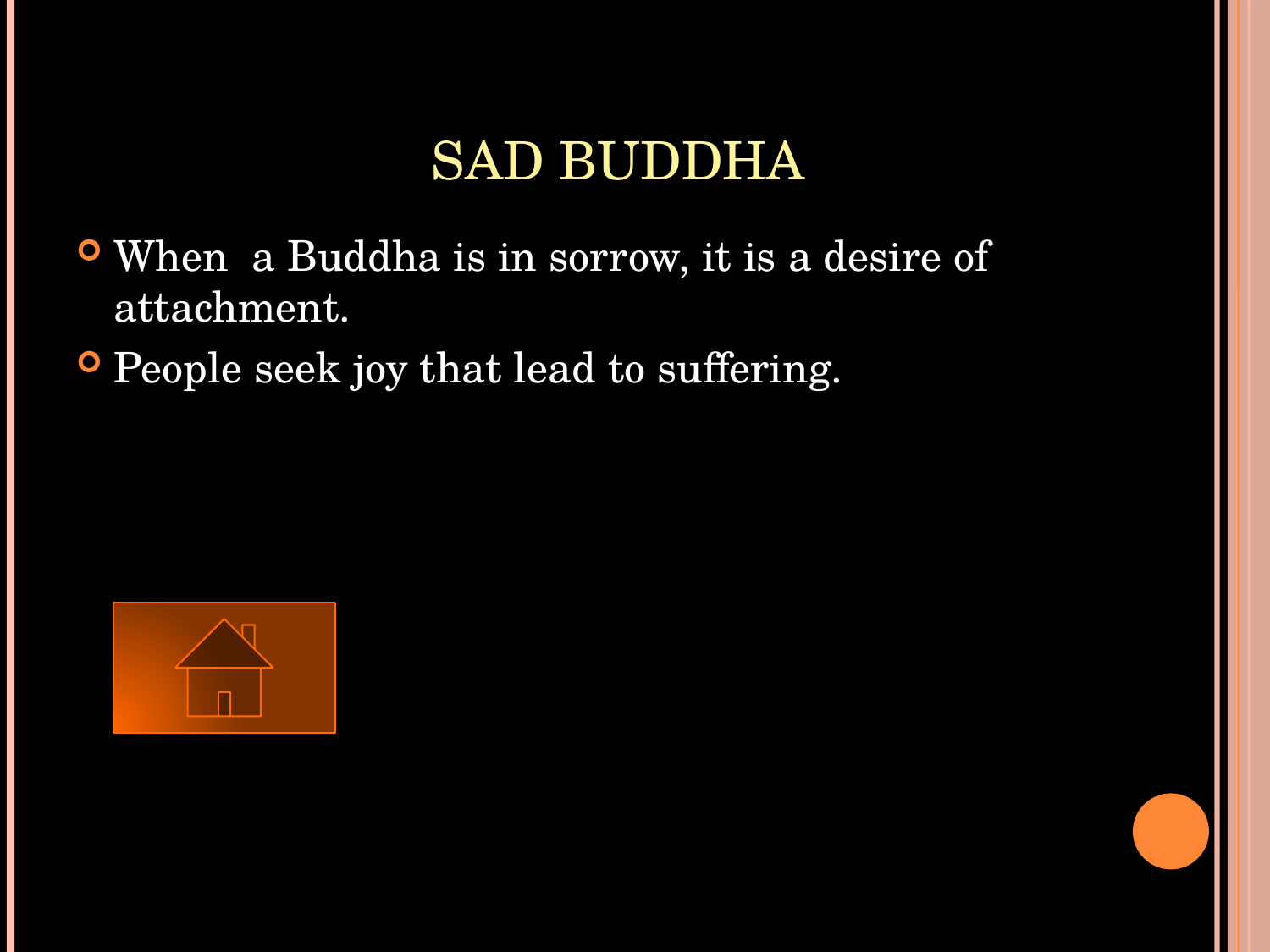

# Sad Buddha
When  a Buddha is in sorrow, it is a desire of attachment.
People seek joy that lead to suffering.